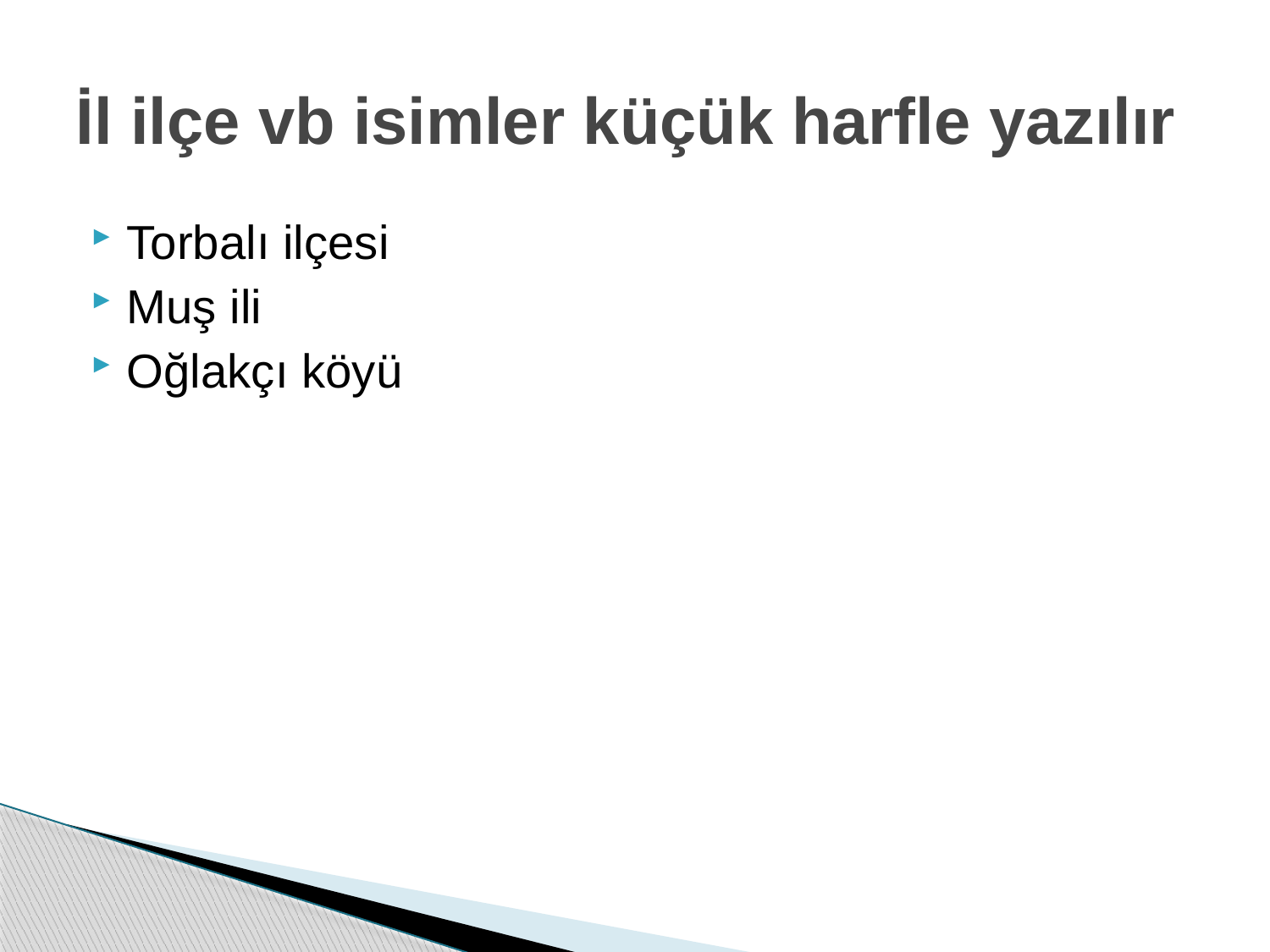

# İl ilçe vb isimler küçük harfle yazılır
Torbalı ilçesi
Muş ili
Oğlakçı köyü